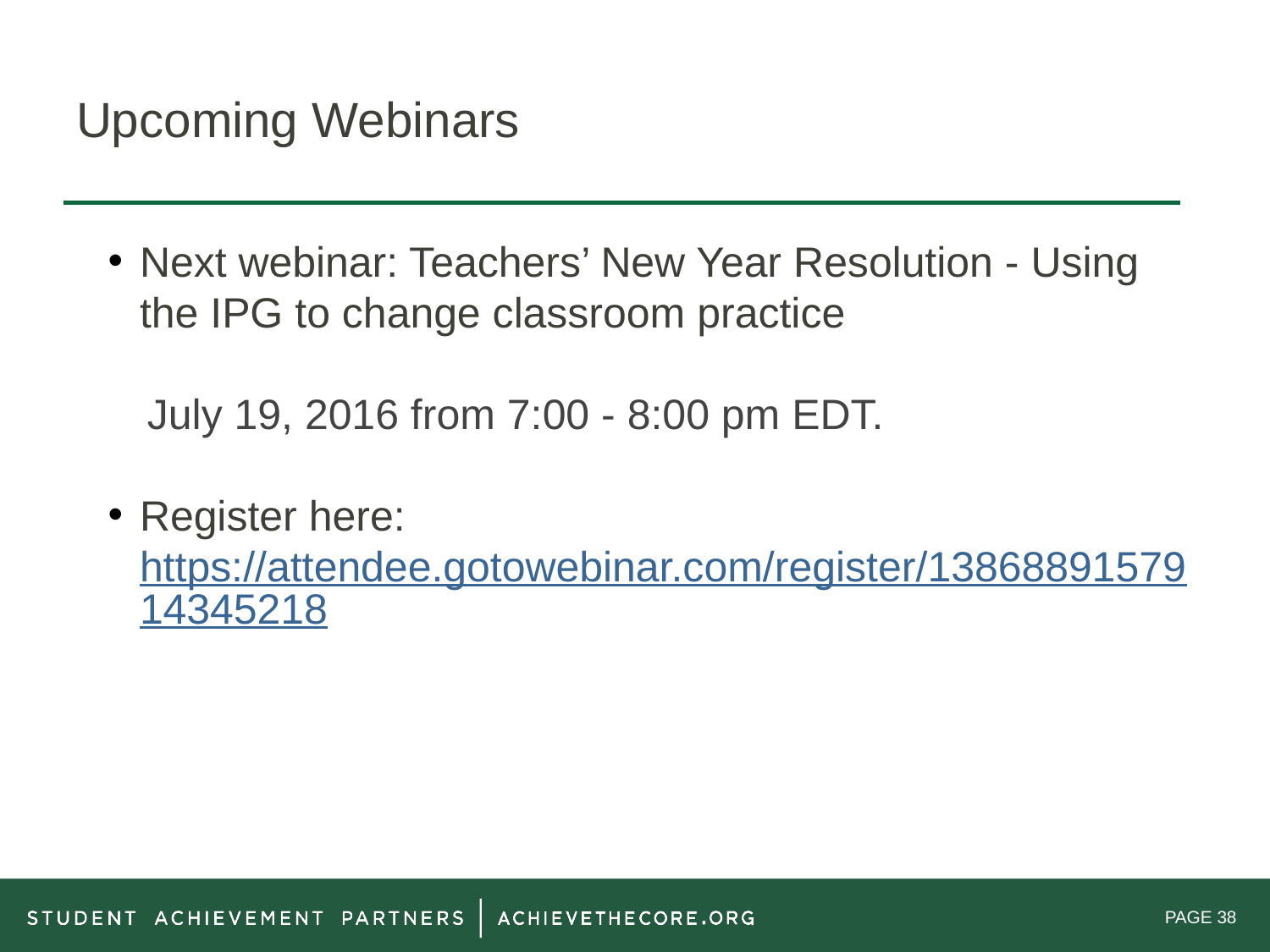

# Upcoming Webinars
Next webinar: Teachers’ New Year Resolution - Using the IPG to change classroom practice

      July 19, 2016 from 7:00 - 8:00 pm EDT.

Register here:   https://attendee.gotowebinar.com/register/1386889157914345218